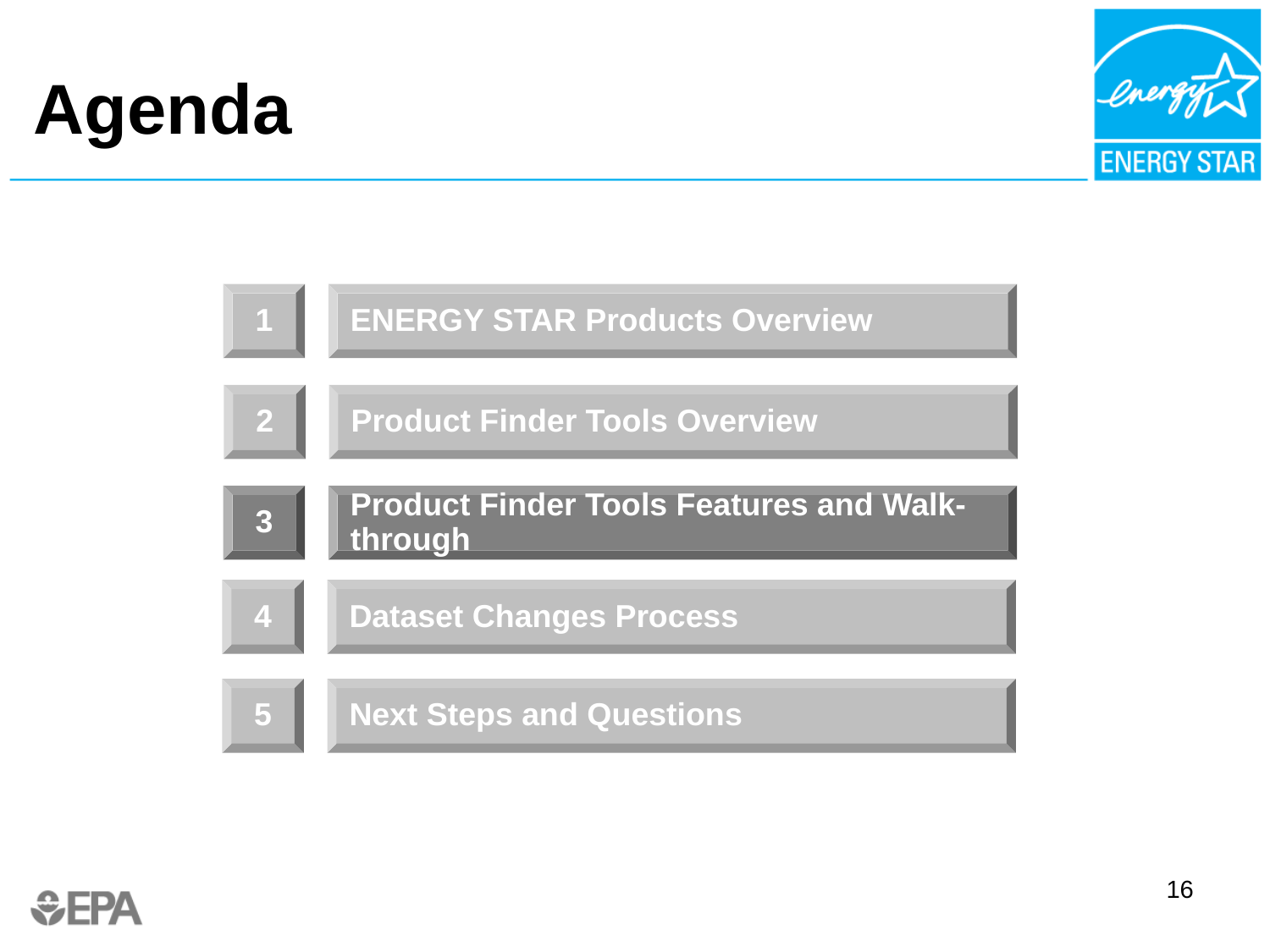

# Agenda
1
ENERGY STAR Products Overview
2
Product Finder Tools Overview
3
Product Finder Tools Features and Walk-through
4
Dataset Changes Process
5
Next Steps and Questions
16